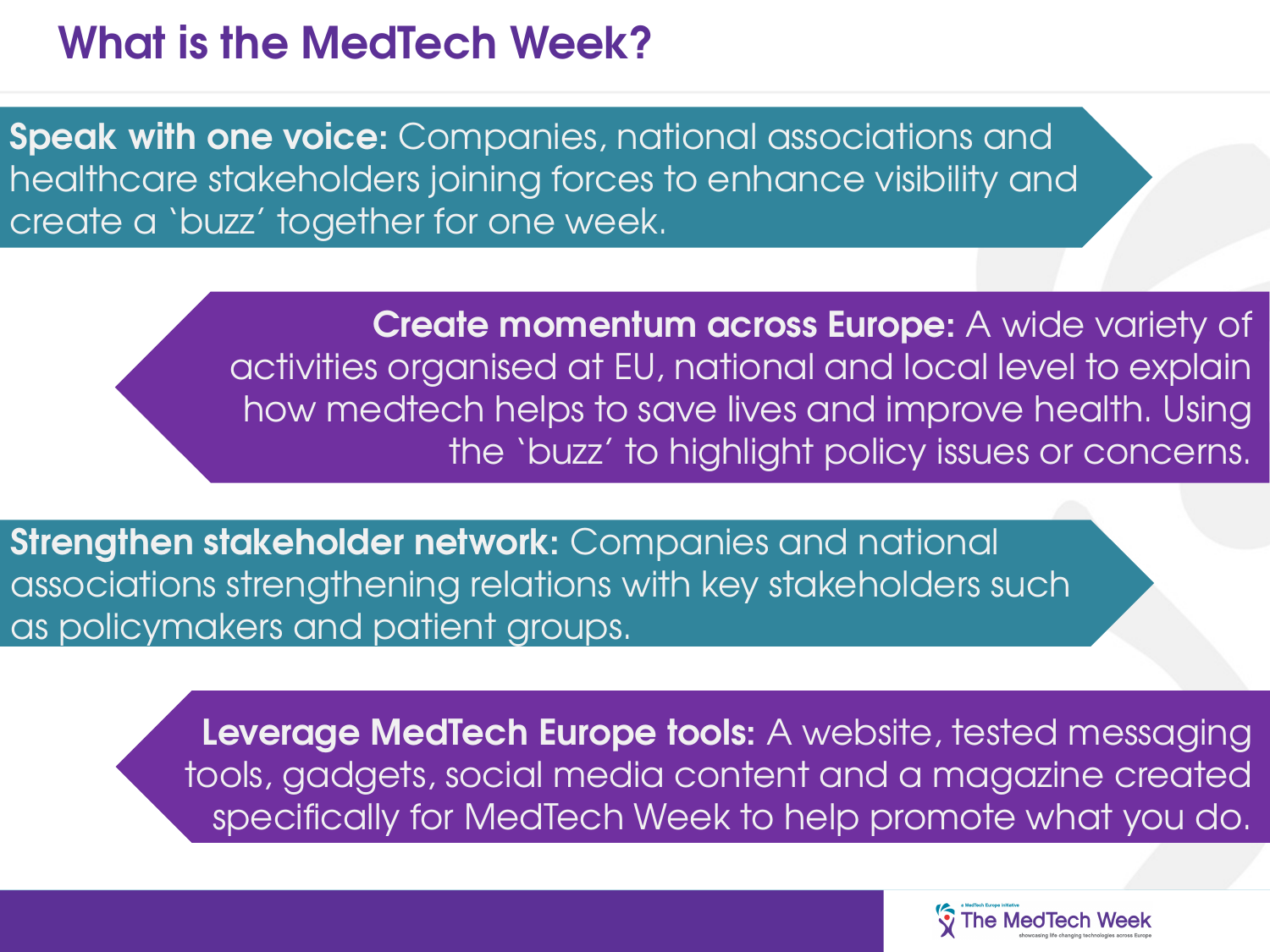

What is the MedTech Week?
Speak with one voice: Companies, national associations and healthcare stakeholders joining forces to enhance visibility and create a ‘buzz’ together for one week.

Create momentum across Europe: A wide variety of activities organised at EU, national and local level to explain how medtech helps to save lives and improve health. Using the ‘buzz’ to highlight policy issues or concerns.
Strengthen stakeholder network: Companies and national associations strengthening relations with key stakeholders such as policymakers and patient groups.

Leverage MedTech Europe tools: A website, tested messaging tools, gadgets, social media content and a magazine created specifically for MedTech Week to help promote what you do.